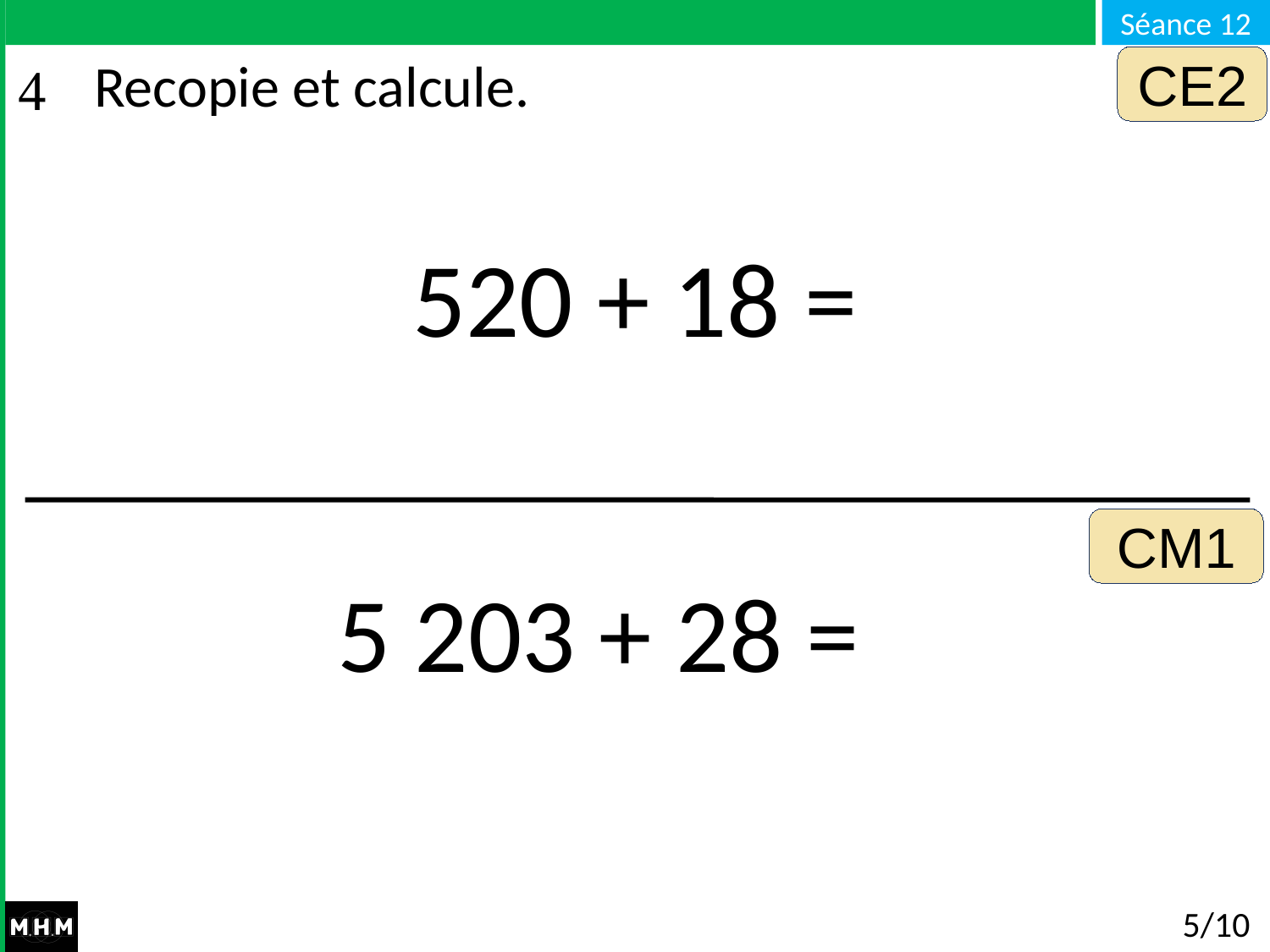

CE2
# Recopie et calcule.
520 + 18 =

CM1
5 203 + 28 =
5/10